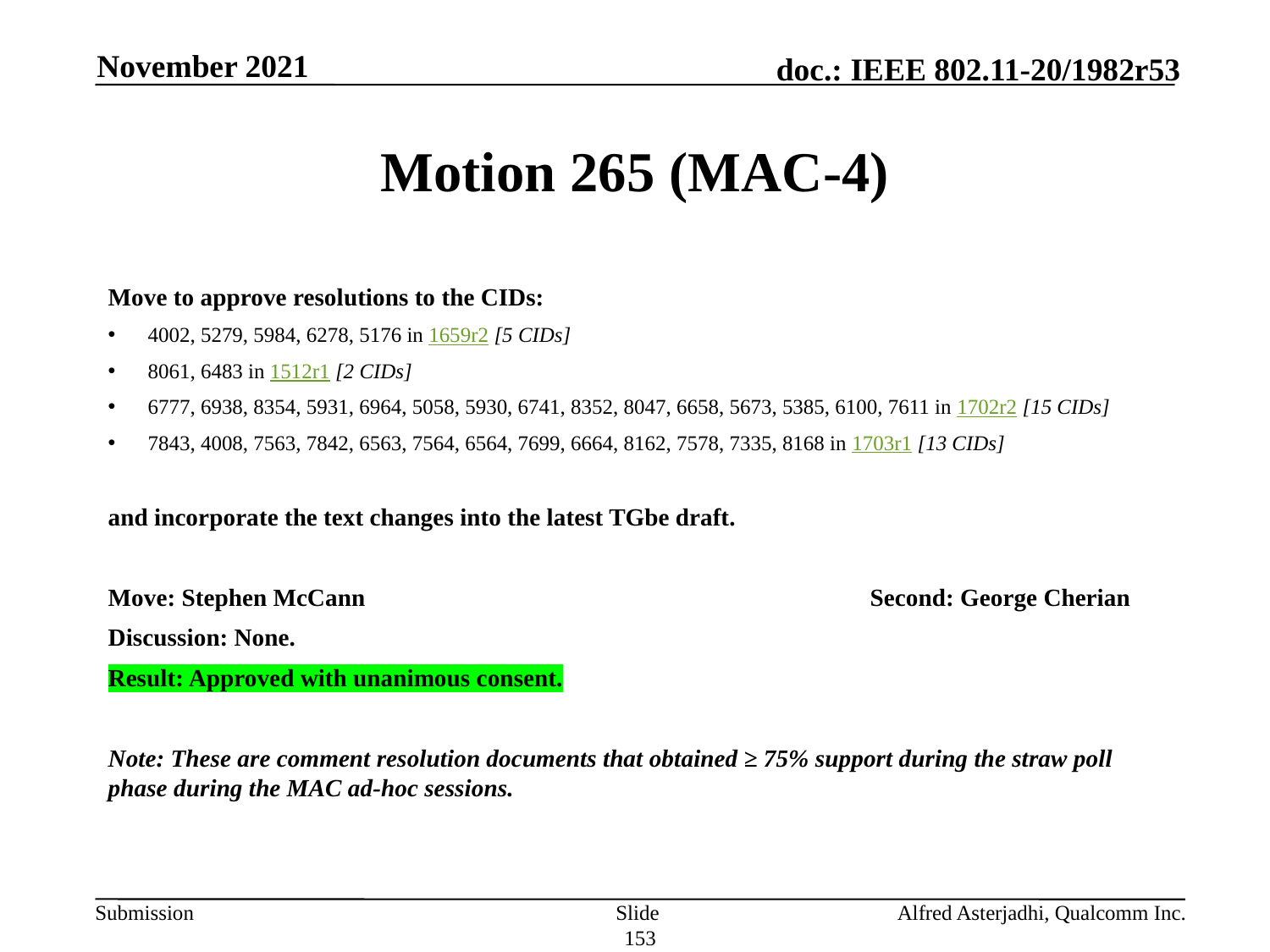

November 2021
# Motion 265 (MAC-4)
Move to approve resolutions to the CIDs:
4002, 5279, 5984, 6278, 5176 in 1659r2 [5 CIDs]
8061, 6483 in 1512r1 [2 CIDs]
6777, 6938, 8354, 5931, 6964, 5058, 5930, 6741, 8352, 8047, 6658, 5673, 5385, 6100, 7611 in 1702r2 [15 CIDs]
7843, 4008, 7563, 7842, 6563, 7564, 6564, 7699, 6664, 8162, 7578, 7335, 8168 in 1703r1 [13 CIDs]

and incorporate the text changes into the latest TGbe draft.

Move: Stephen McCann 				Second: George Cherian
Discussion: None.
Result: Approved with unanimous consent.

Note: These are comment resolution documents that obtained ≥ 75% support during the straw poll phase during the MAC ad-hoc sessions.

Slide 153
Alfred Asterjadhi, Qualcomm Inc.